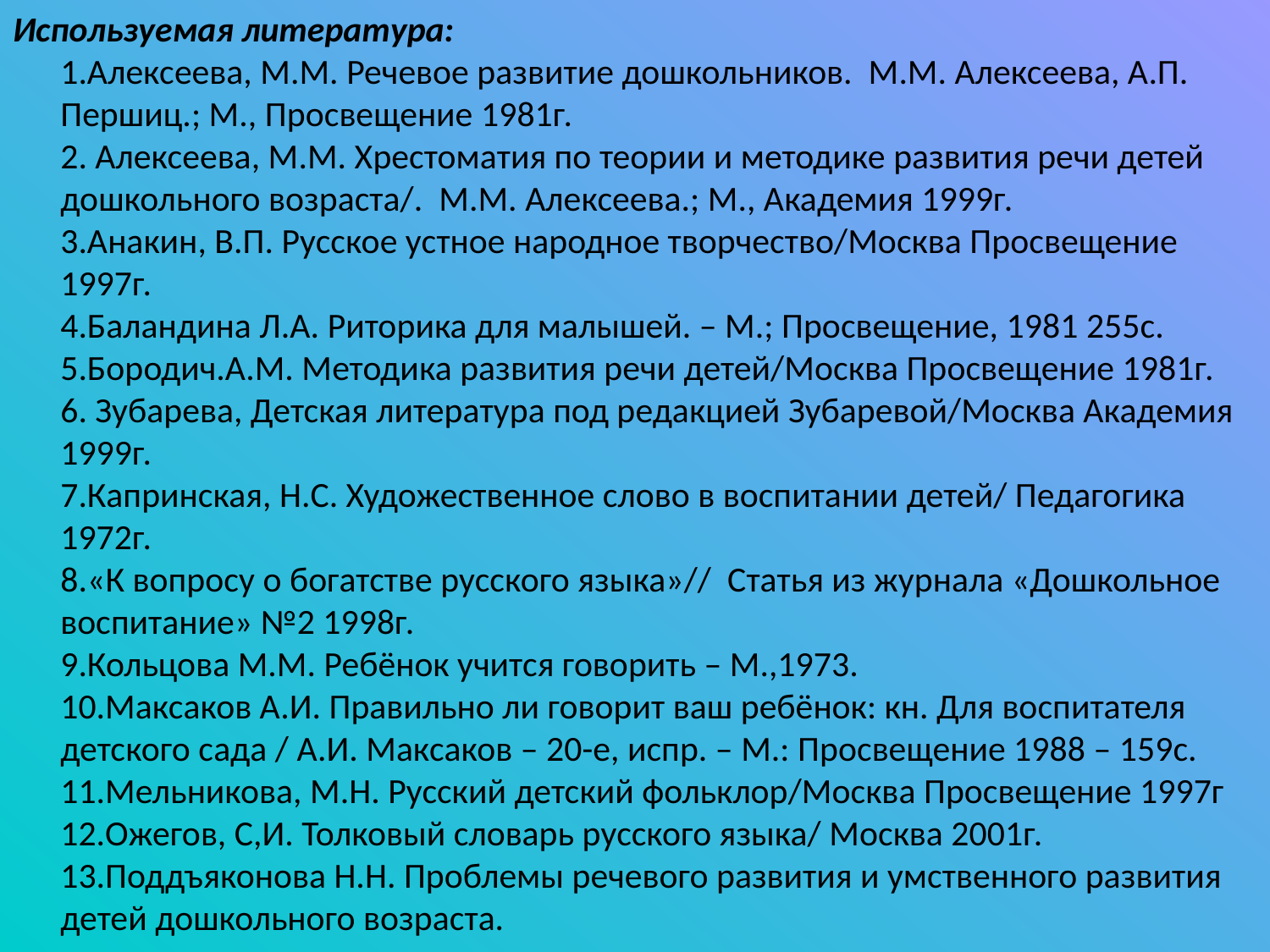

Используемая литература:
1.Алексеева, М.М. Речевое развитие дошкольников.  М.М. Алексеева, А.П. Першиц.; М., Просвещение 1981г.
2. Алексеева, М.М. Хрестоматия по теории и методике развития речи детей дошкольного возраста/.  М.М. Алексеева.; М., Академия 1999г.
3.Анакин, В.П. Русское устное народное творчество/Москва Просвещение 1997г.
4.Баландина Л.А. Риторика для малышей. – М.; Просвещение, 1981 255с.
5.Бородич.А.М. Методика развития речи детей/Москва Просвещение 1981г.
6. Зубарева, Детская литература под редакцией Зубаревой/Москва Академия 1999г.
7.Капринская, Н.С. Художественное слово в воспитании детей/ Педагогика 1972г.
8.«К вопросу о богатстве русского языка»//  Статья из журнала «Дошкольное воспитание» №2 1998г.
9.Кольцова М.М. Ребёнок учится говорить – М.,1973.
10.Максаков А.И. Правильно ли говорит ваш ребёнок: кн. Для воспитателя детского сада / А.И. Максаков – 20-е, испр. – М.: Просвещение 1988 – 159с.
11.Мельникова, М.Н. Русский детский фольклор/Москва Просвещение 1997г 12.Ожегов, С,И. Толковый словарь русского языка/ Москва 2001г.
13.Поддъяконова Н.Н. Проблемы речевого развития и умственного развития детей дошкольного возраста.